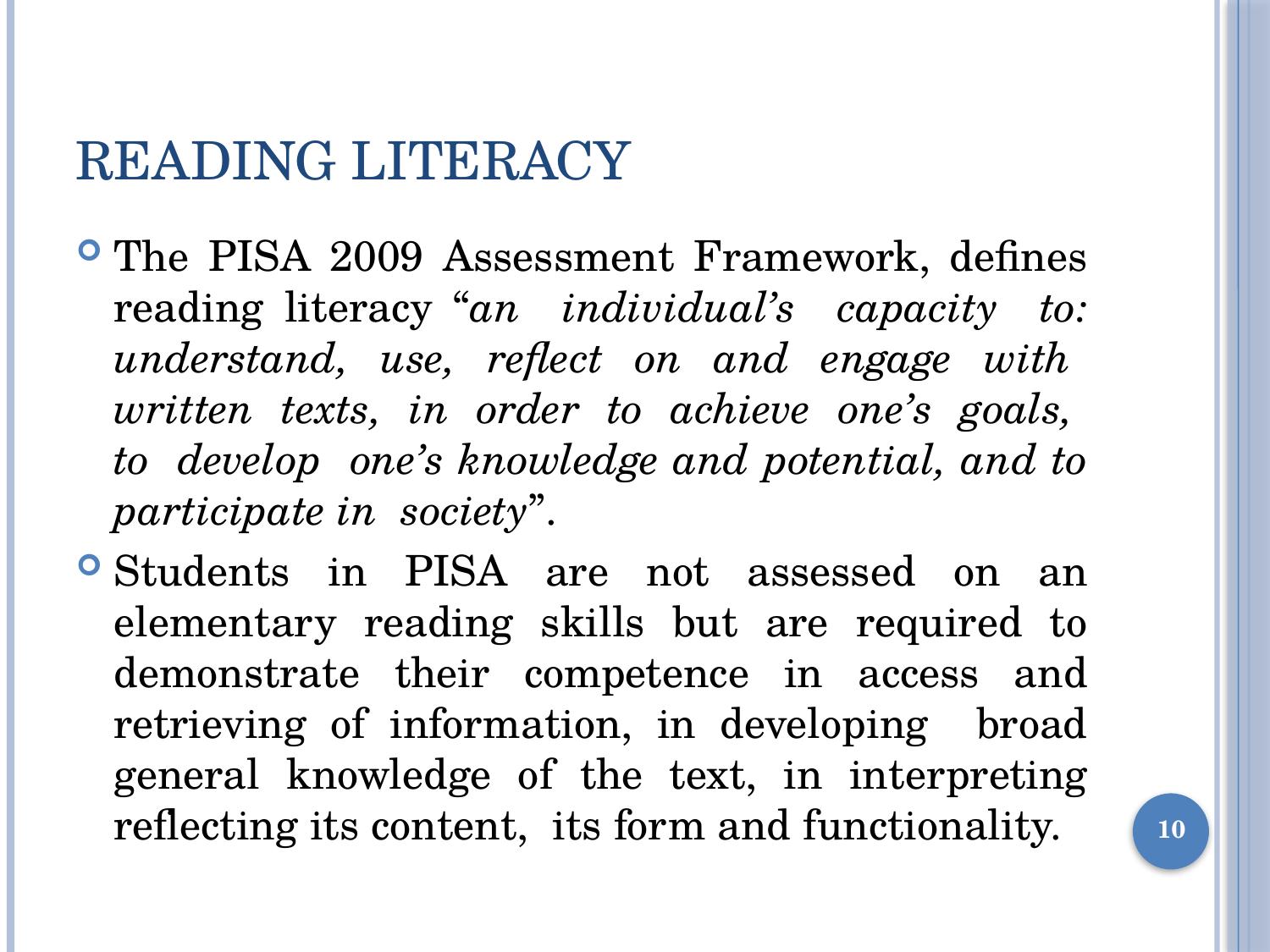

# Reading literacy
The PISA 2009 Assessment Framework, defines reading literacy “an  individual’s  capacity  to: understand,  use,  reflect  on  and  engage  with  written  texts,  in  order  to  achieve  one’s  goals,  to  develop  one’s knowledge and potential, and to participate in  society”.
Students in PISA are not assessed on an elementary reading skills but are required to demonstrate their competence in access and retrieving of information, in developing  broad general knowledge of the text, in interpreting reflecting its content,  its form and functionality.
10